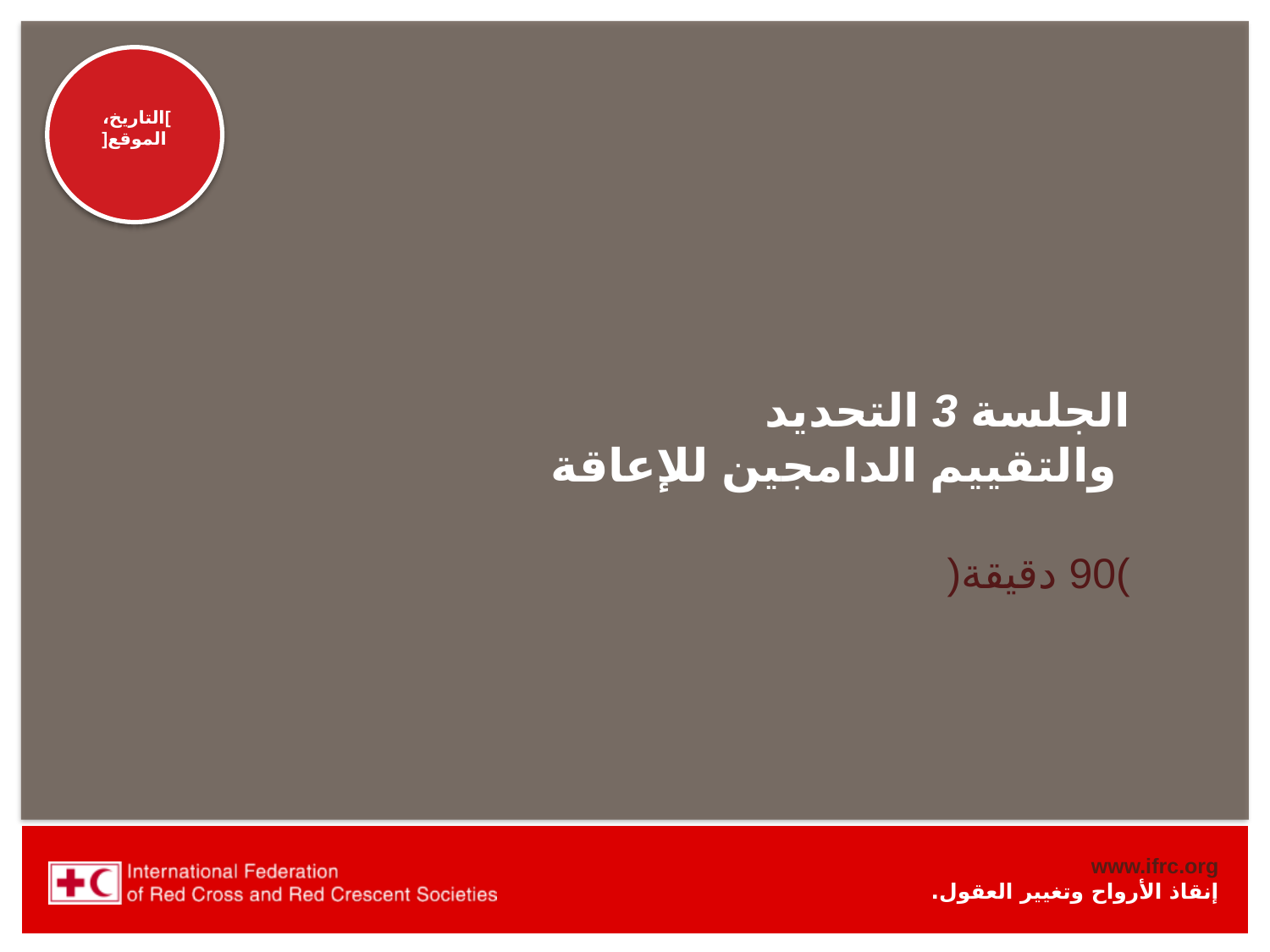

# الجلسة 3 التحديد والتقييم الدامجين للإعاقة
)90 دقيقة(